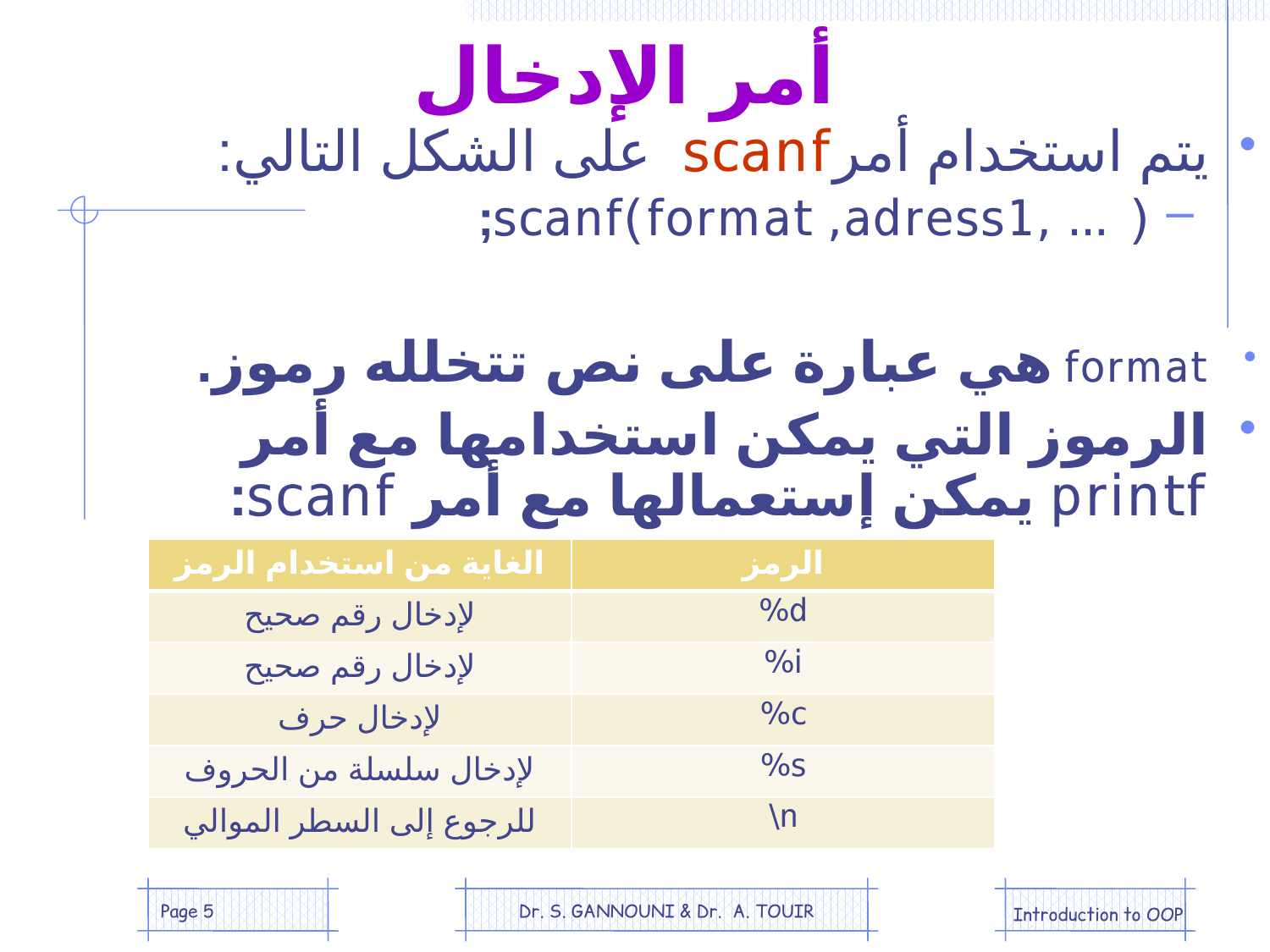

# أمر الإدخال
يتم استخدام أمرscanf  على الشكل التالي:
scanf(format ,adress1, … );

format هي عبارة على نص تتخلله رموز.
الرموز التي يمكن استخدامها مع أمر printf يمكن إستعمالها مع أمر scanf:

| الغاية من استخدام الرمز | الرمز |
| --- | --- |
| لإدخال رقم صحيح | %d |
| لإدخال رقم صحيح | %i |
| لإدخال حرف | %c |
| لإدخال سلسلة من الحروف | %s |
| للرجوع إلى السطر الموالي | \n |
Page 5
Dr. S. GANNOUNI & Dr.  A. TOUIR
Introduction to OOP